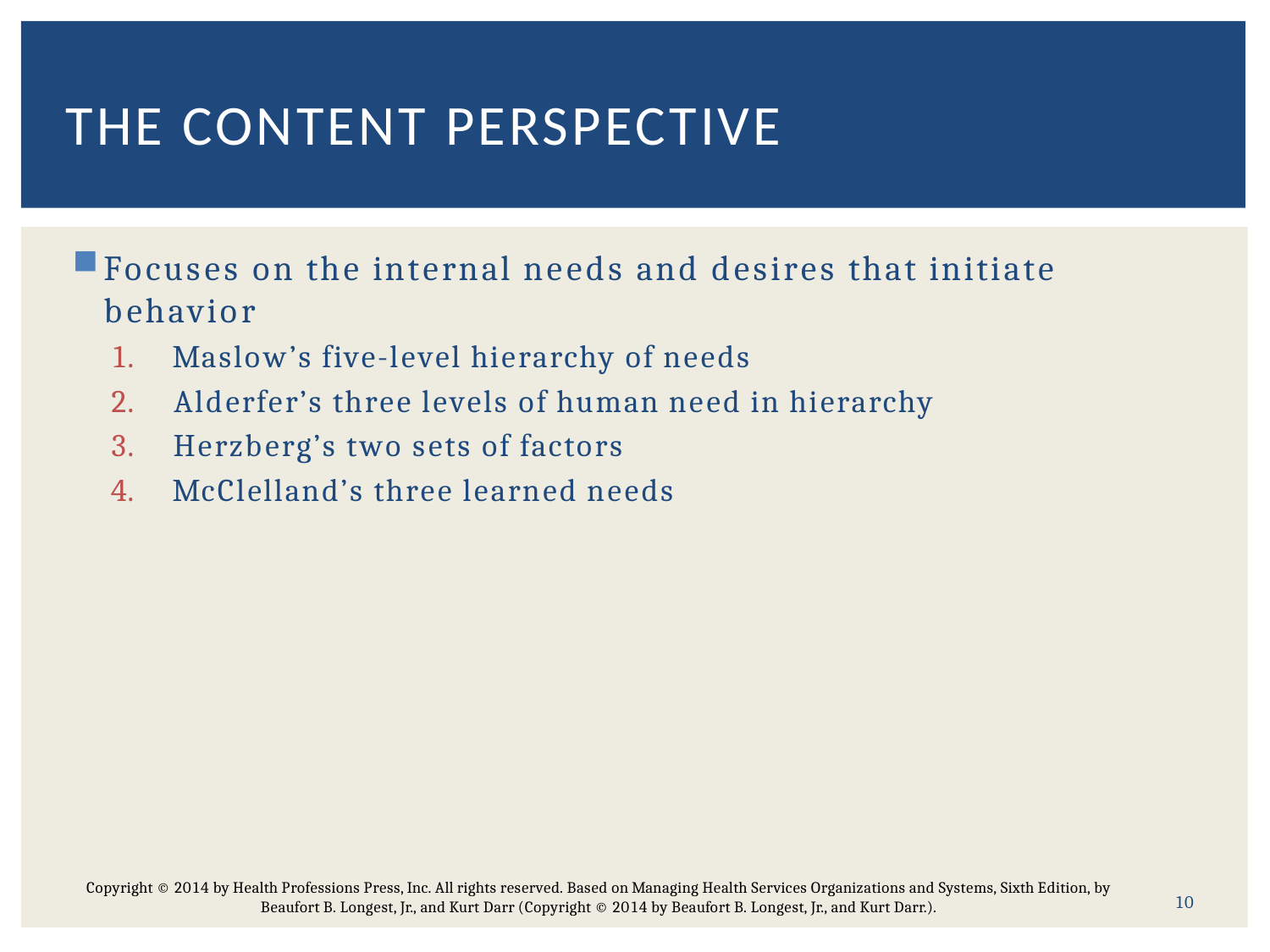

# The content perspective
Focuses on the internal needs and desires that initiate behavior
Maslow’s five-level hierarchy of needs
Alderfer’s three levels of human need in hierarchy
Herzberg’s two sets of factors
McClelland’s three learned needs

10